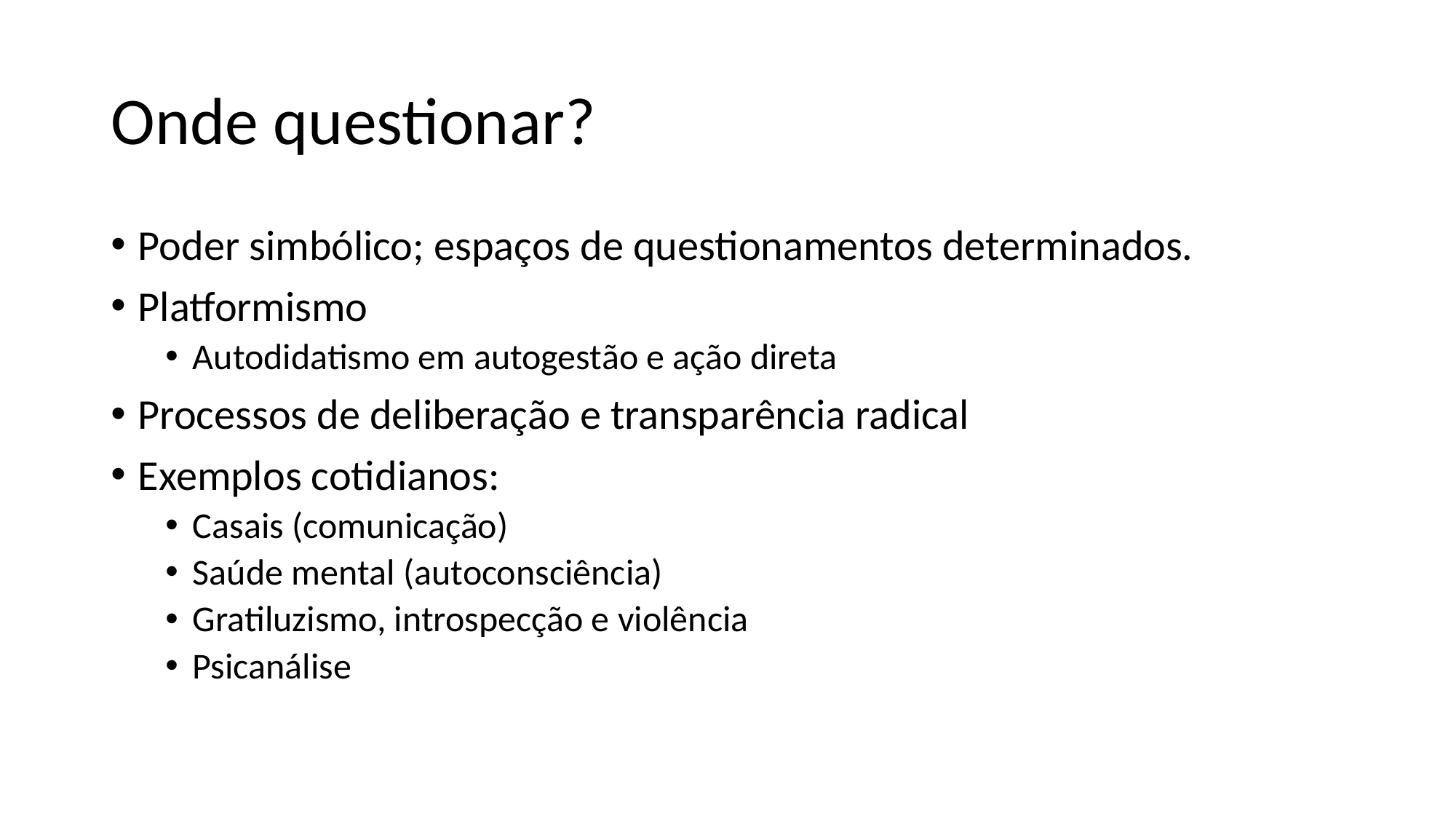

# Onde questionar?
Poder simbólico; espaços de questionamentos determinados.
Platformismo
Autodidatismo em autogestão e ação direta
Processos de deliberação e transparência radical
Exemplos cotidianos:
Casais (comunicação)
Saúde mental (autoconsciência)
Gratiluzismo, introspecção e violência
Psicanálise